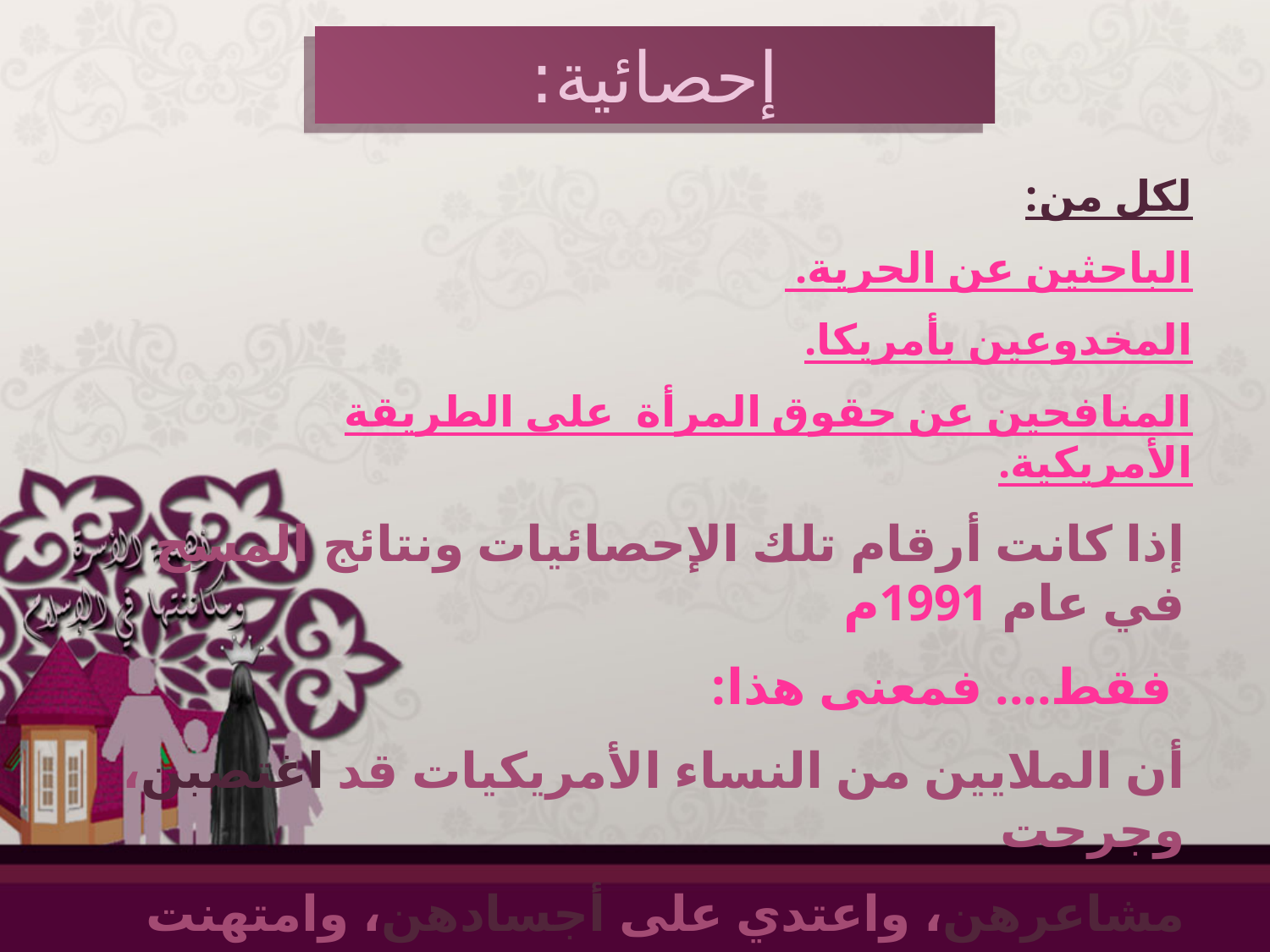

إحصائية:
لكل من:
الباحثين عن الحرية.
المخدوعين بأمريكا.
المنافحين عن حقوق المرأة  على الطريقة الأمريكية.
إذا كانت أرقام تلك الإحصائيات ونتائج المسح في عام 1991م
 فقط.... فمعنى هذا:
أن الملايين من النساء الأمريكيات قد اغتصبن، وجرحت
مشاعرهن، واعتدي على أجسادهن، وامتهنت كرامتهن